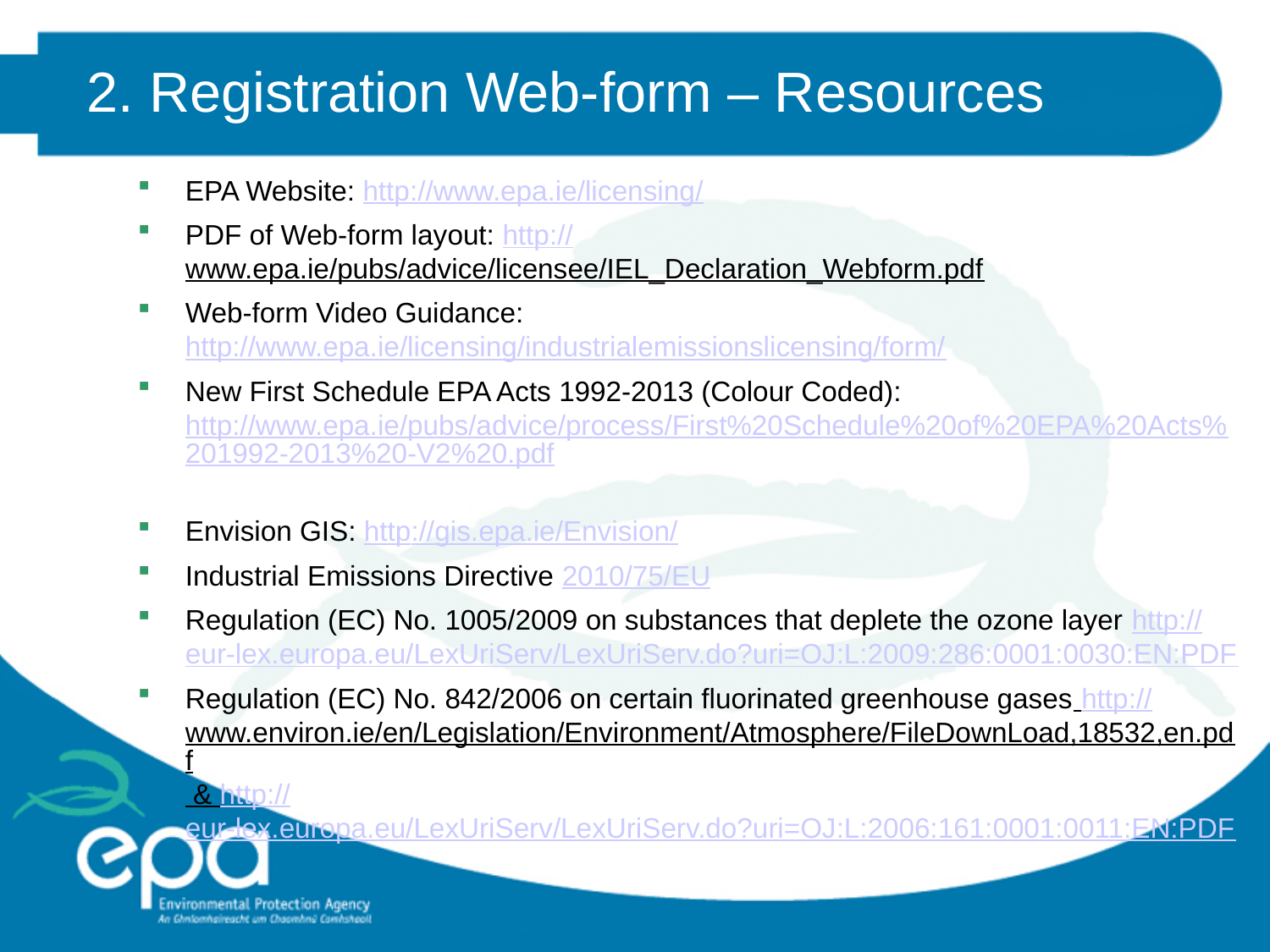

# 2. Registration Web-form – Resources
EPA Website: http://www.epa.ie/licensing/
PDF of Web-form layout: http://www.epa.ie/pubs/advice/licensee/IEL_Declaration_Webform.pdf
Web-form Video Guidance: http://www.epa.ie/licensing/industrialemissionslicensing/form/
New First Schedule EPA Acts 1992-2013 (Colour Coded): http://www.epa.ie/pubs/advice/process/First%20Schedule%20of%20EPA%20Acts%201992-2013%20-V2%20.pdf
Envision GIS: http://gis.epa.ie/Envision/
Industrial Emissions Directive 2010/75/EU
Regulation (EC) No. 1005/2009 on substances that deplete the ozone layer http://eur-lex.europa.eu/LexUriServ/LexUriServ.do?uri=OJ:L:2009:286:0001:0030:EN:PDF
Regulation (EC) No. 842/2006 on certain fluorinated greenhouse gases http://www.environ.ie/en/Legislation/Environment/Atmosphere/FileDownLoad,18532,en.pdf & http://eur-lex.europa.eu/LexUriServ/LexUriServ.do?uri=OJ:L:2006:161:0001:0011:EN:PDF